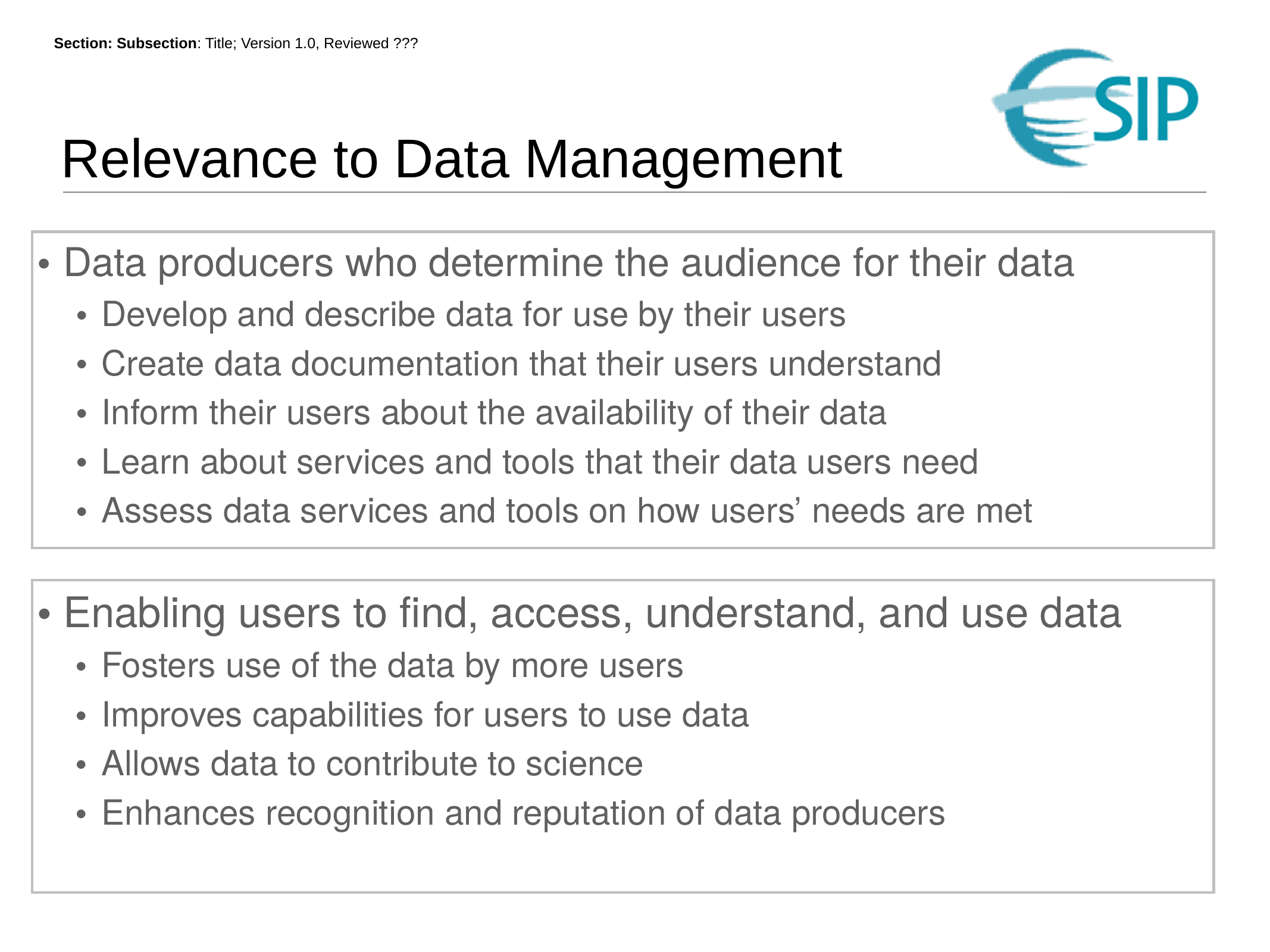

# Relevance to Data Management
Data producers who determine the audience for their data
Develop and describe data for use by their users
Create data documentation that their users understand
Inform their users about the availability of their data
Learn about services and tools that their data users need
Assess data services and tools on how users’ needs are met
Enabling users to find, access, understand, and use data
Fosters use of the data by more users
Improves capabilities for users to use data
Allows data to contribute to science
Enhances recognition and reputation of data producers